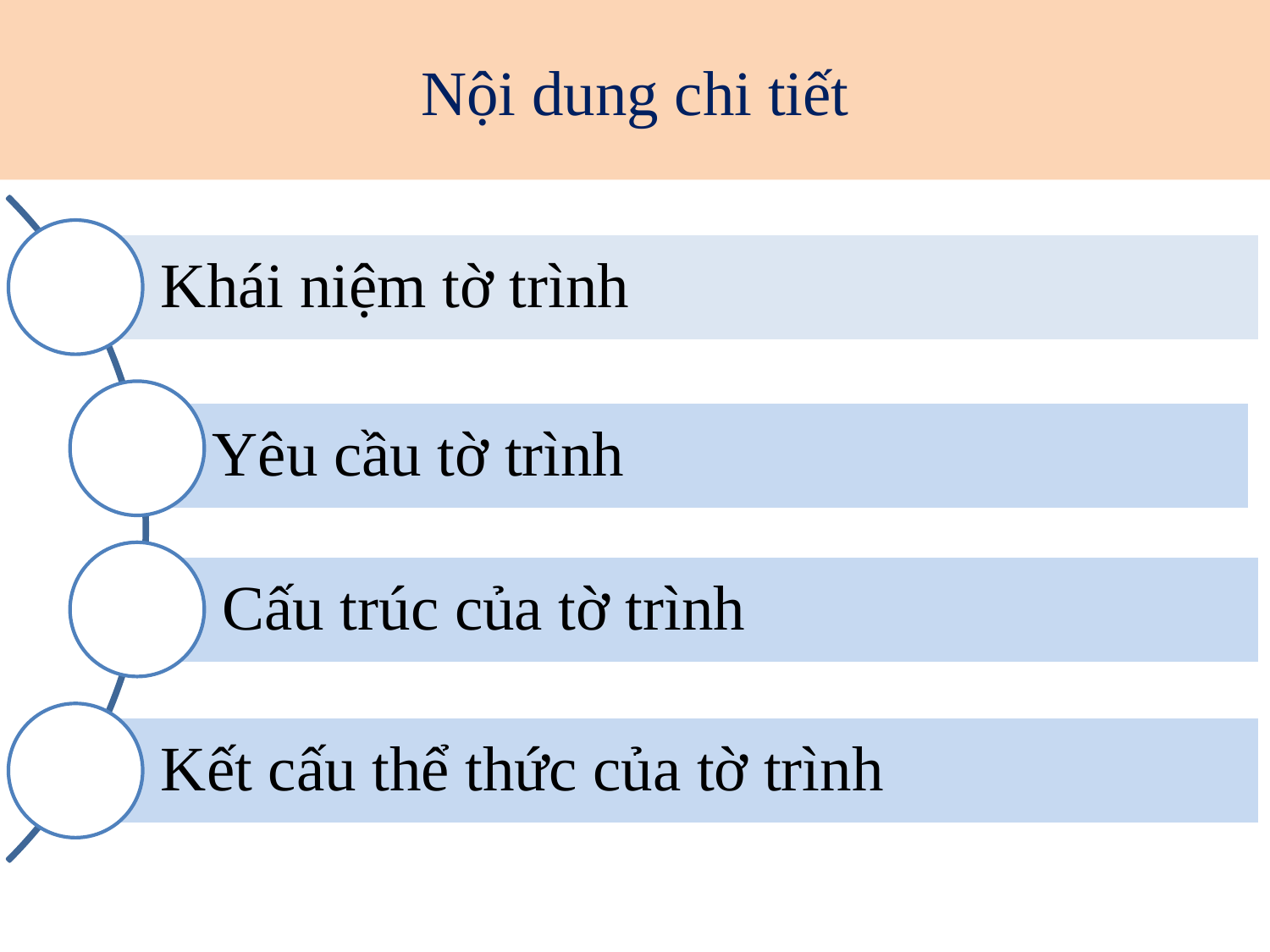

# Nội dung chi tiết

Khái niệm tờ trình
Yêu cầu tờ trình
Cấu trúc của tờ trình
Kết cấu thể thức của tờ trình